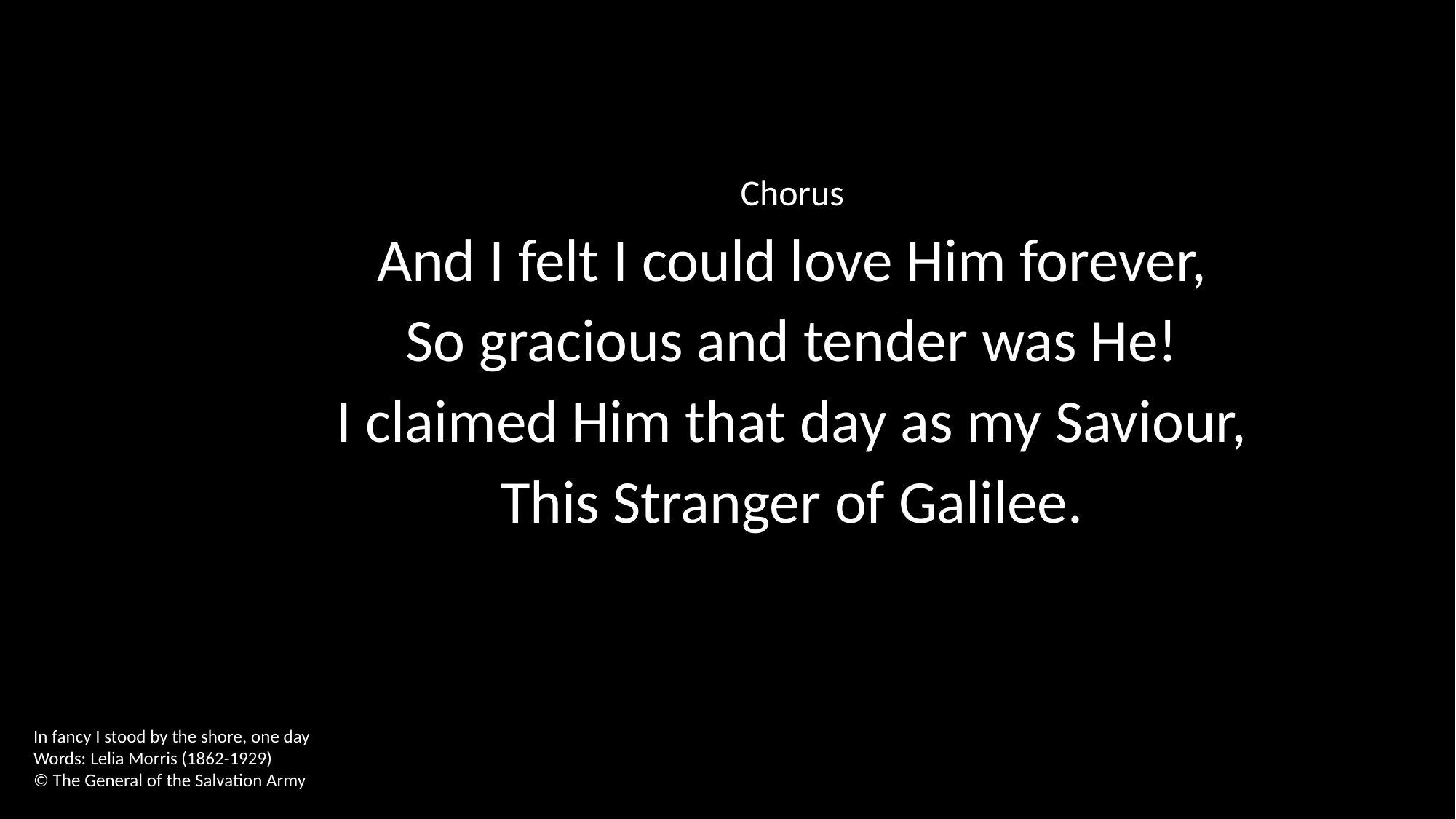

Chorus
And I felt I could love Him forever,
So gracious and tender was He!
I claimed Him that day as my Saviour,
This Stranger of Galilee.
In fancy I stood by the shore, one day
Words: Lelia Morris (1862-1929)
© The General of the Salvation Army